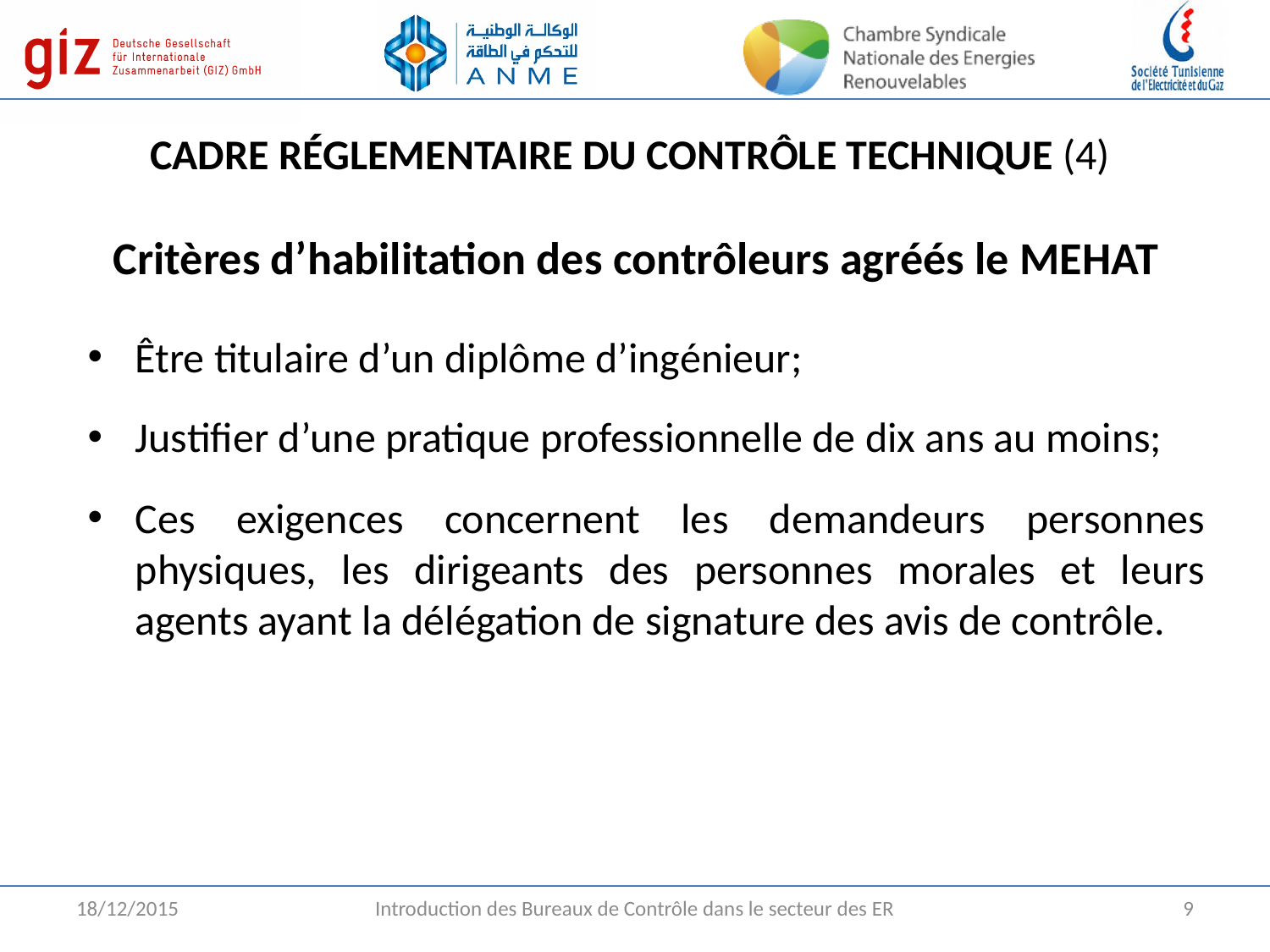

CADRE RÉGLEMENTAIRE DU CONTRÔLE TECHNIQUE (4)
# Critères d’habilitation des contrôleurs agréés le MEHAT
Être titulaire d’un diplôme d’ingénieur;
Justifier d’une pratique professionnelle de dix ans au moins;
Ces exigences concernent les demandeurs personnes physiques, les dirigeants des personnes morales et leurs agents ayant la délégation de signature des avis de contrôle.

18/12/2015
Introduction des Bureaux de Contrôle dans le secteur des ER
9